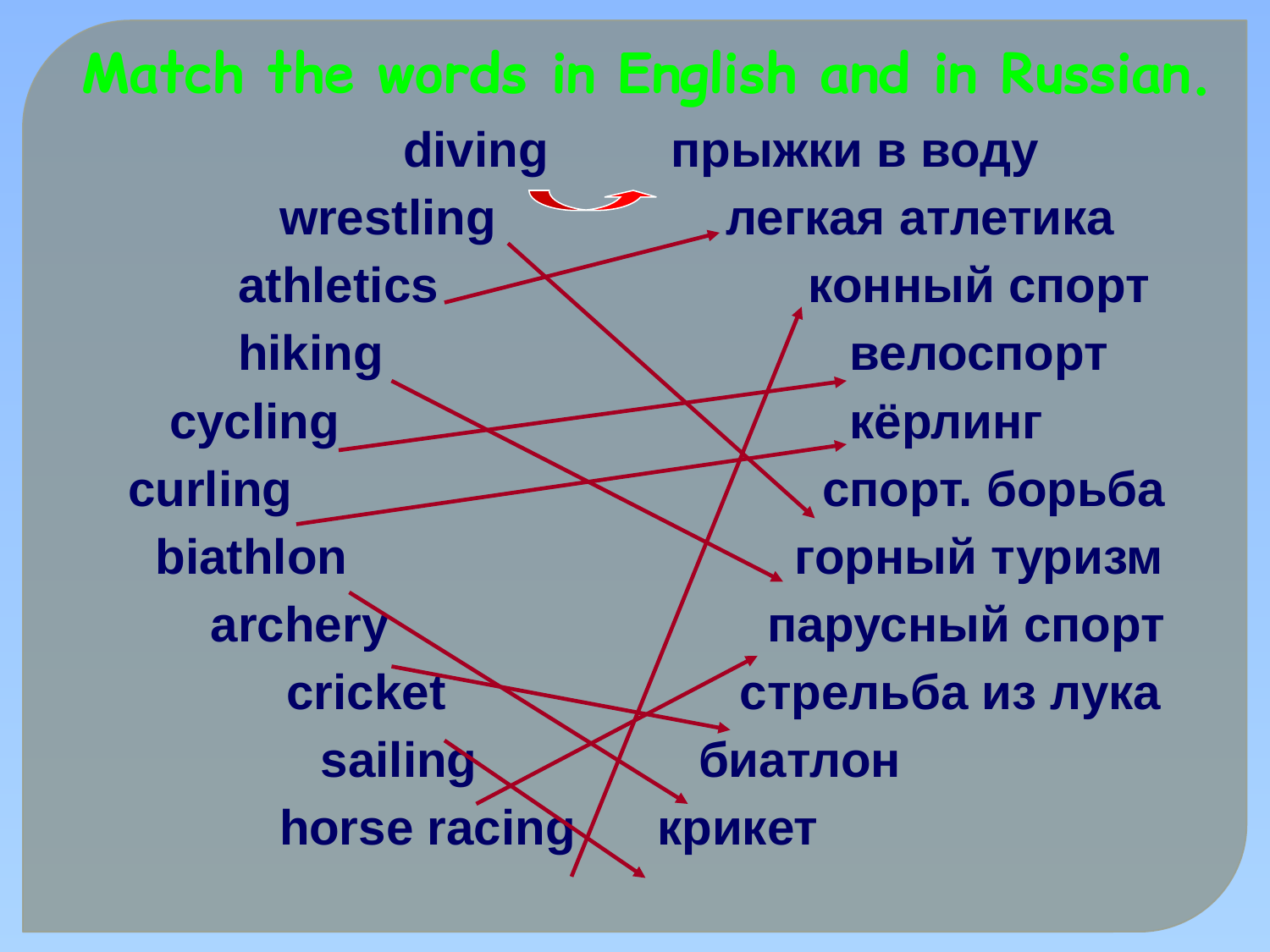

# Match the words in English and in Russian.
| diving | прыжки в воду |
| --- | --- |
| wrestling | легкая атлетика |
| athletics | конный спорт |
| hiking | велоспорт |
| cycling | кёрлинг |
| curling | спорт. борьба |
| biathlon | горный туризм |
| archery | парусный спорт |
| cricket | стрельба из лука |
| sailing | биатлон |
| horse racing | крикет |